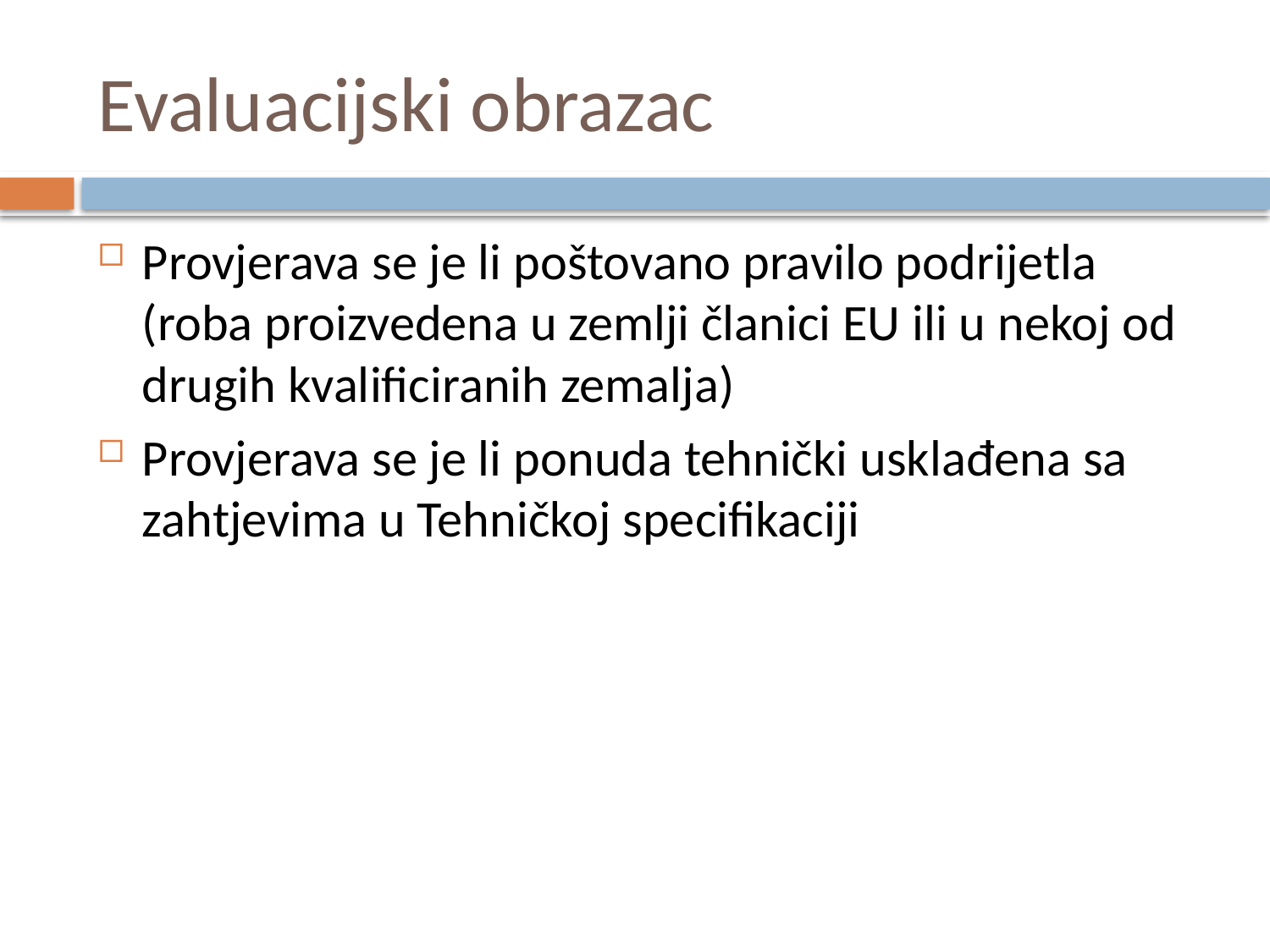

# Evaluacijski obrazac
Provjerava se je li poštovano pravilo podrijetla (roba proizvedena u zemlji članici EU ili u nekoj od drugih kvalificiranih zemalja)
Provjerava se je li ponuda tehnički usklađena sa zahtjevima u Tehničkoj specifikaciji